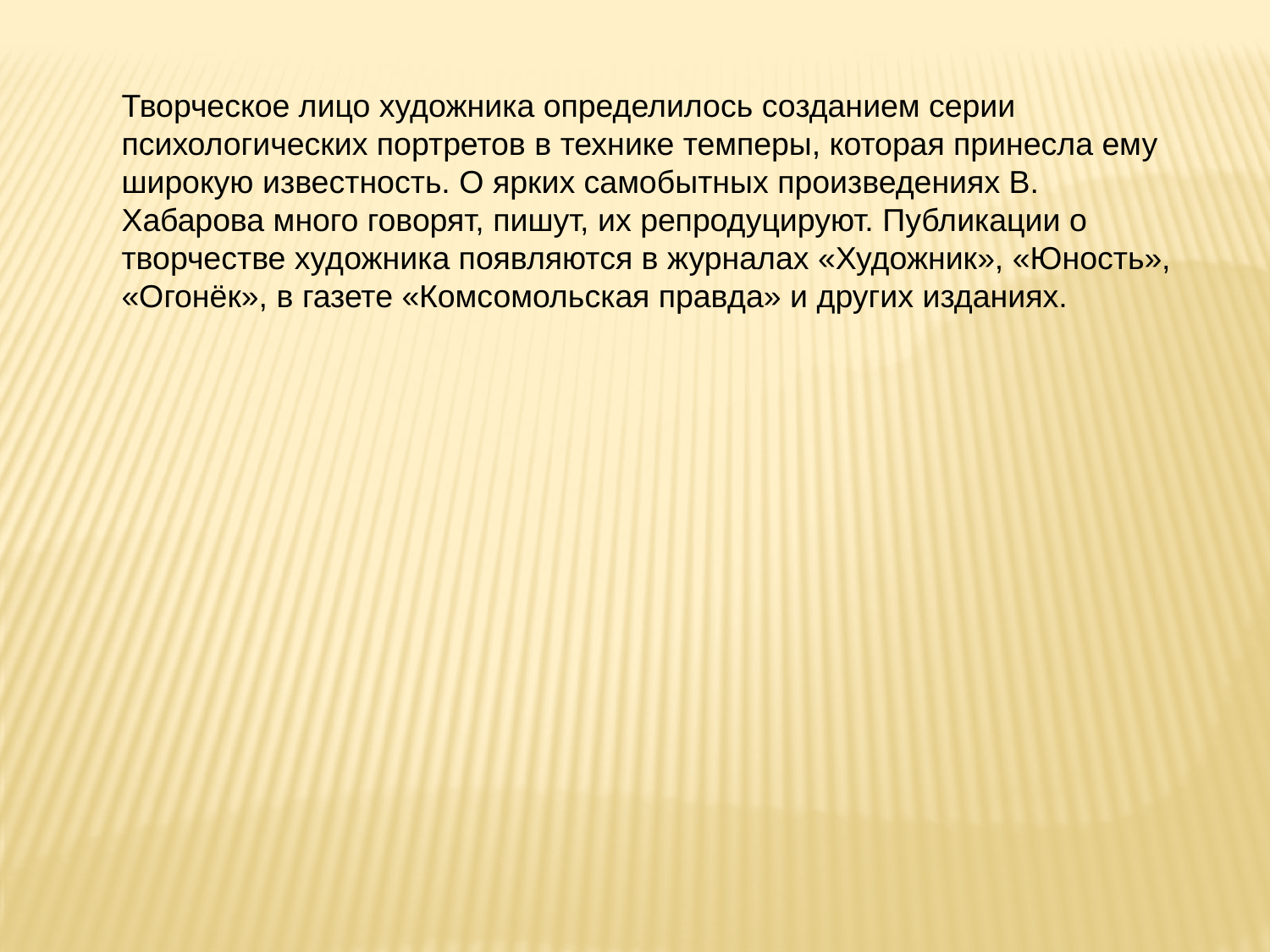

Творческое лицо художника определилось созданием серии психологических портретов в технике темперы, которая принесла ему широкую известность. О ярких самобытных произведениях В. Хабарова много говорят, пишут, их репродуцируют. Публикации о творчестве художника появляются в журналах «Художник», «Юность», «Огонёк», в газете «Комсомольская правда» и других изданиях.